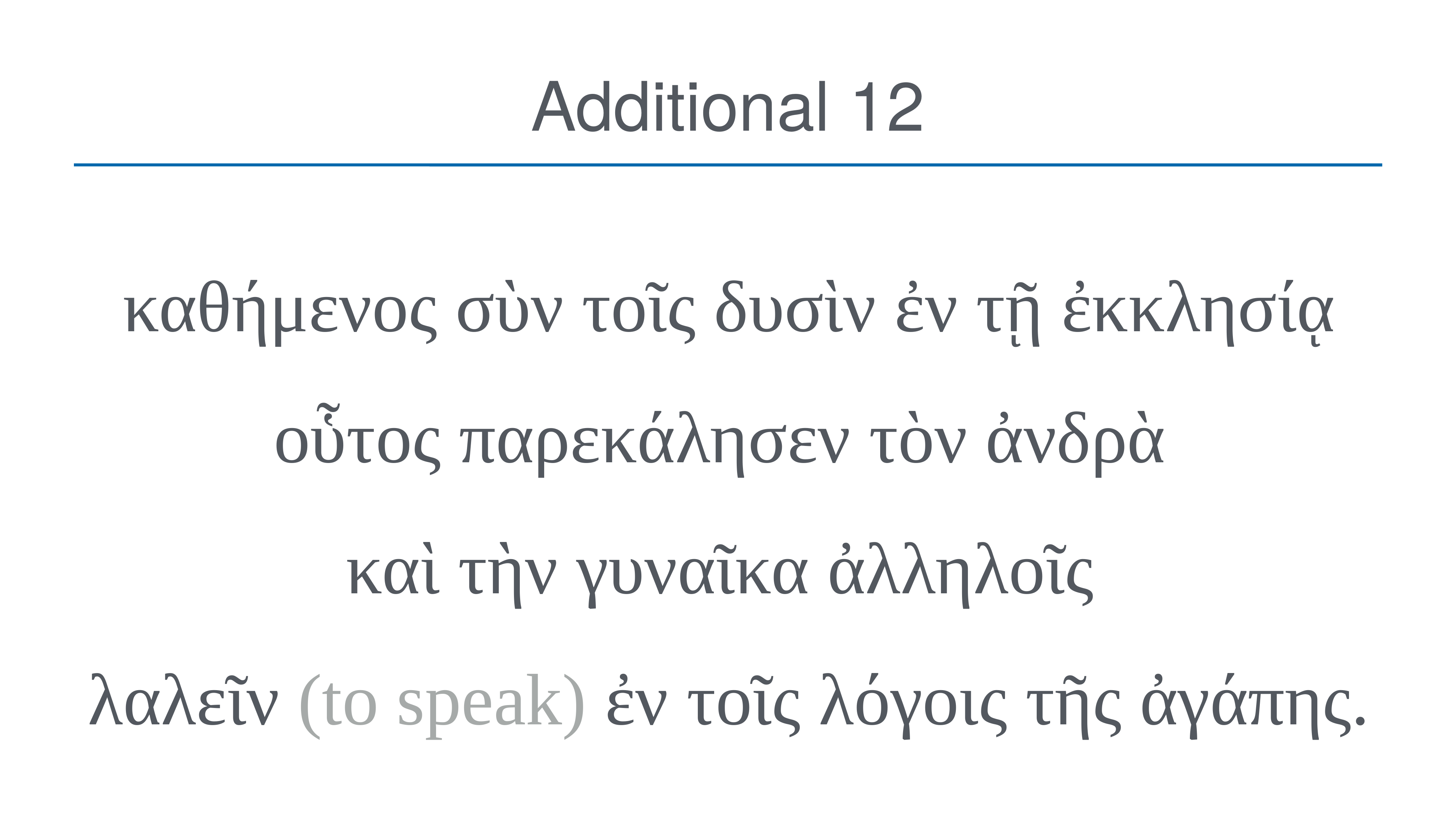

# Additional 12
καθήμενος σὺν τοῖς δυσὶν ἐν τῇ ἐκκλησίᾳ οὗτος παρεκάλησεν τὸν ἀνδρὰ
καὶ τὴν γυναῖκα ἀλληλοῖς
λαλεῖν (to speak) ἐν τοῖς λόγοις τῆς ἀγάπης.